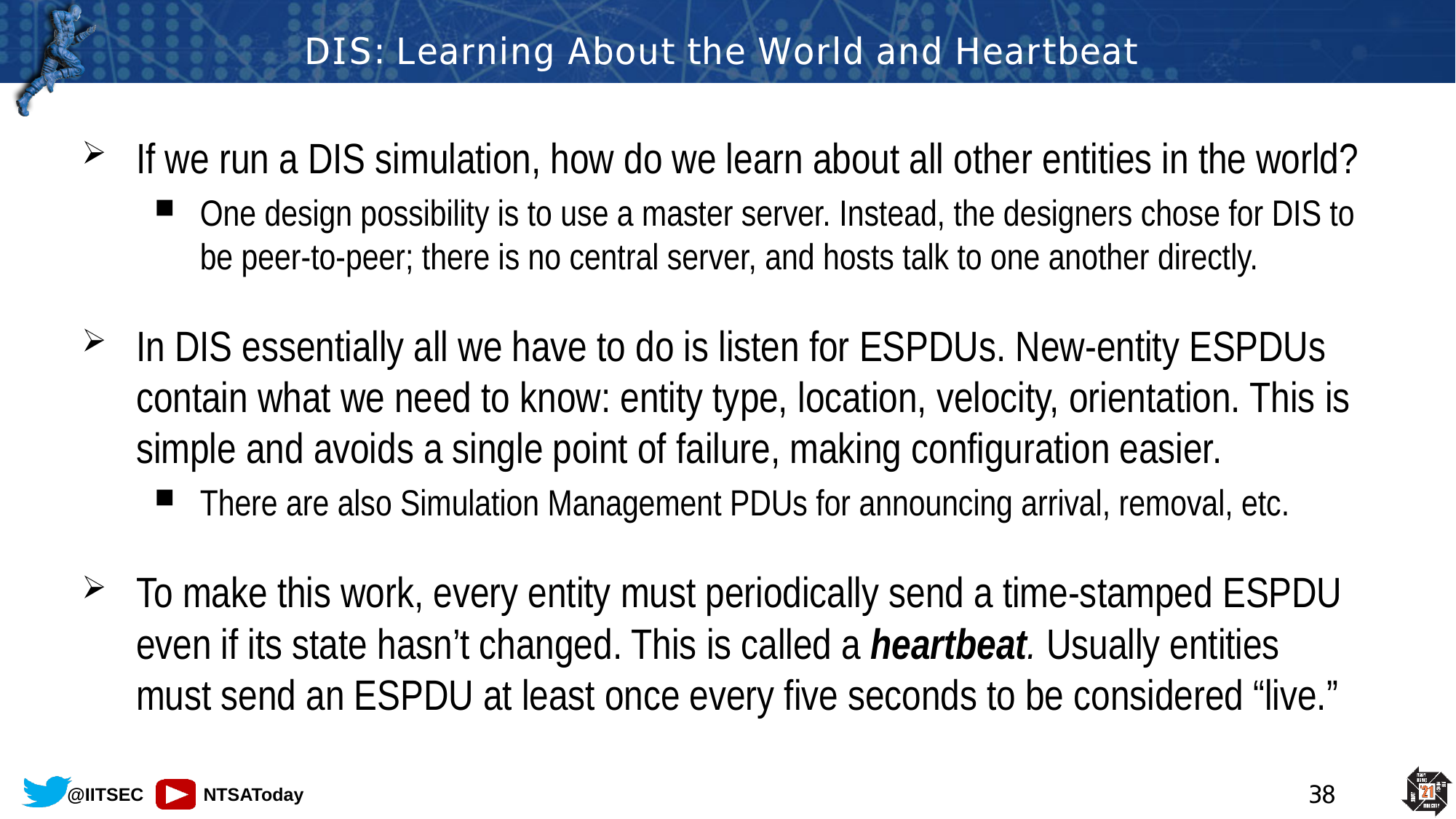

# DIS: Learning About the World and Heartbeat
If we run a DIS simulation, how do we learn about all other entities in the world?
One design possibility is to use a master server. Instead, the designers chose for DIS to be peer-to-peer; there is no central server, and hosts talk to one another directly.

In DIS essentially all we have to do is listen for ESPDUs. New-entity ESPDUs contain what we need to know: entity type, location, velocity, orientation. This is simple and avoids a single point of failure, making configuration easier.
There are also Simulation Management PDUs for announcing arrival, removal, etc.

To make this work, every entity must periodically send a time-stamped ESPDU even if its state hasn’t changed. This is called a heartbeat. Usually entities must send an ESPDU at least once every five seconds to be considered “live.”

38